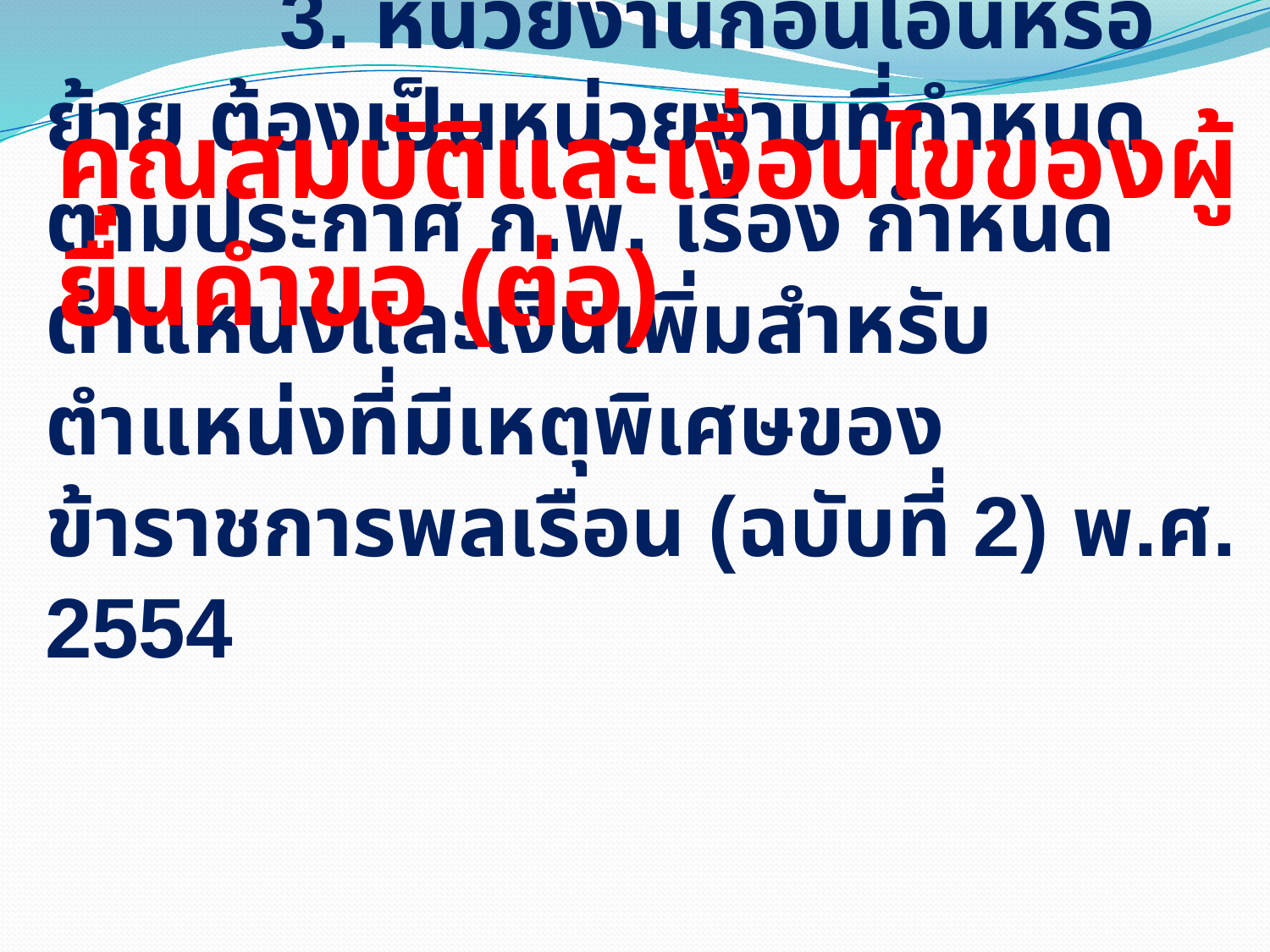

คุณสมบัติและเงื่อนไขของผู้ยื่นคำขอ (ต่อ)
# 3. หน่วยงานก่อนโอนหรือย้าย ต้องเป็นหน่วยงานที่กำหนดตามประกาศ ก.พ. เรื่อง กำหนดตำแหน่งและเงินเพิ่มสำหรับตำแหน่งที่มีเหตุพิเศษของข้าราชการพลเรือน (ฉบับที่ 2) พ.ศ. 2554